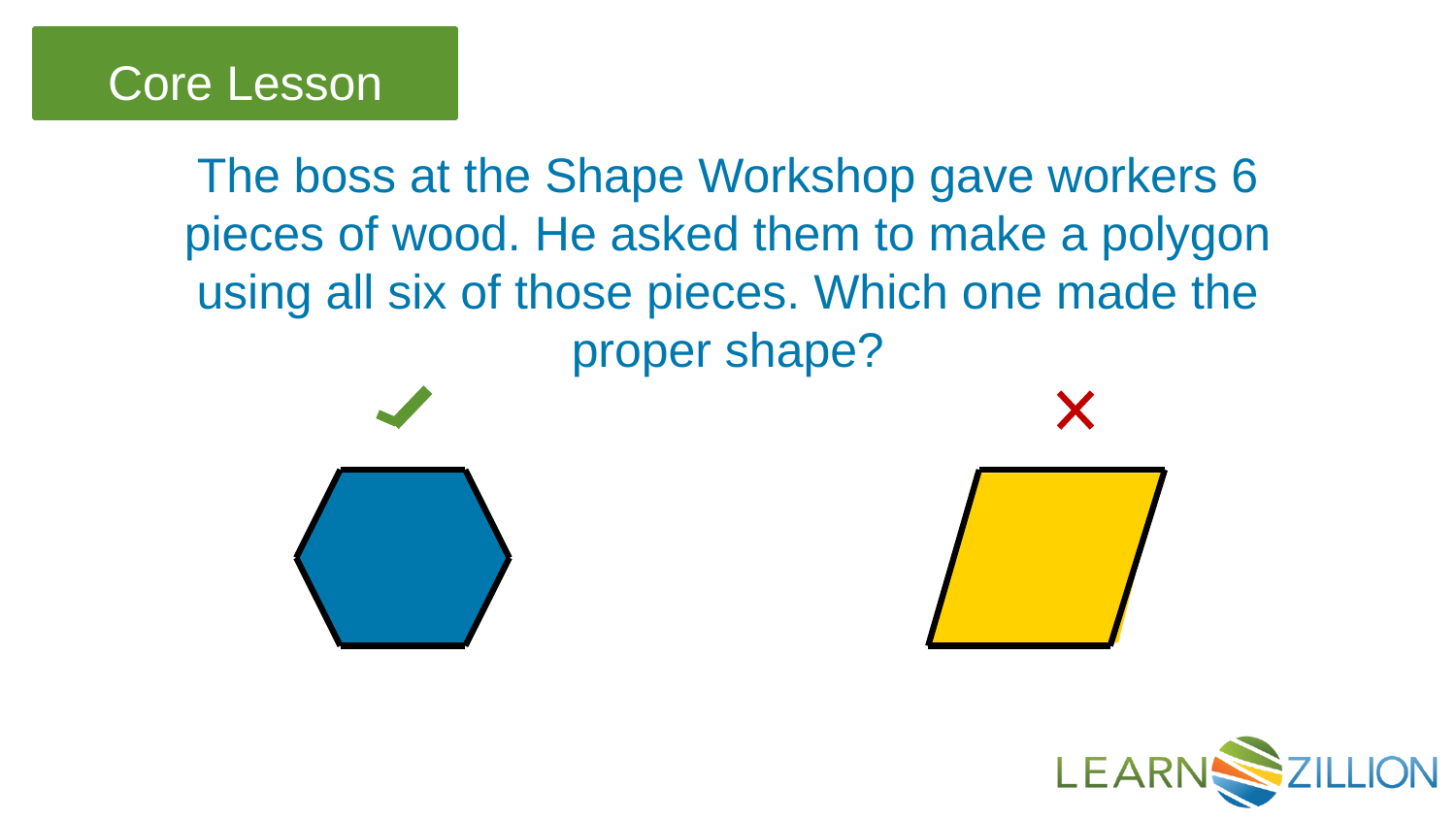

The boss at the Shape Workshop gave workers 6 pieces of wood. He asked them to make a polygon using all six of those pieces. Which one made the proper shape?